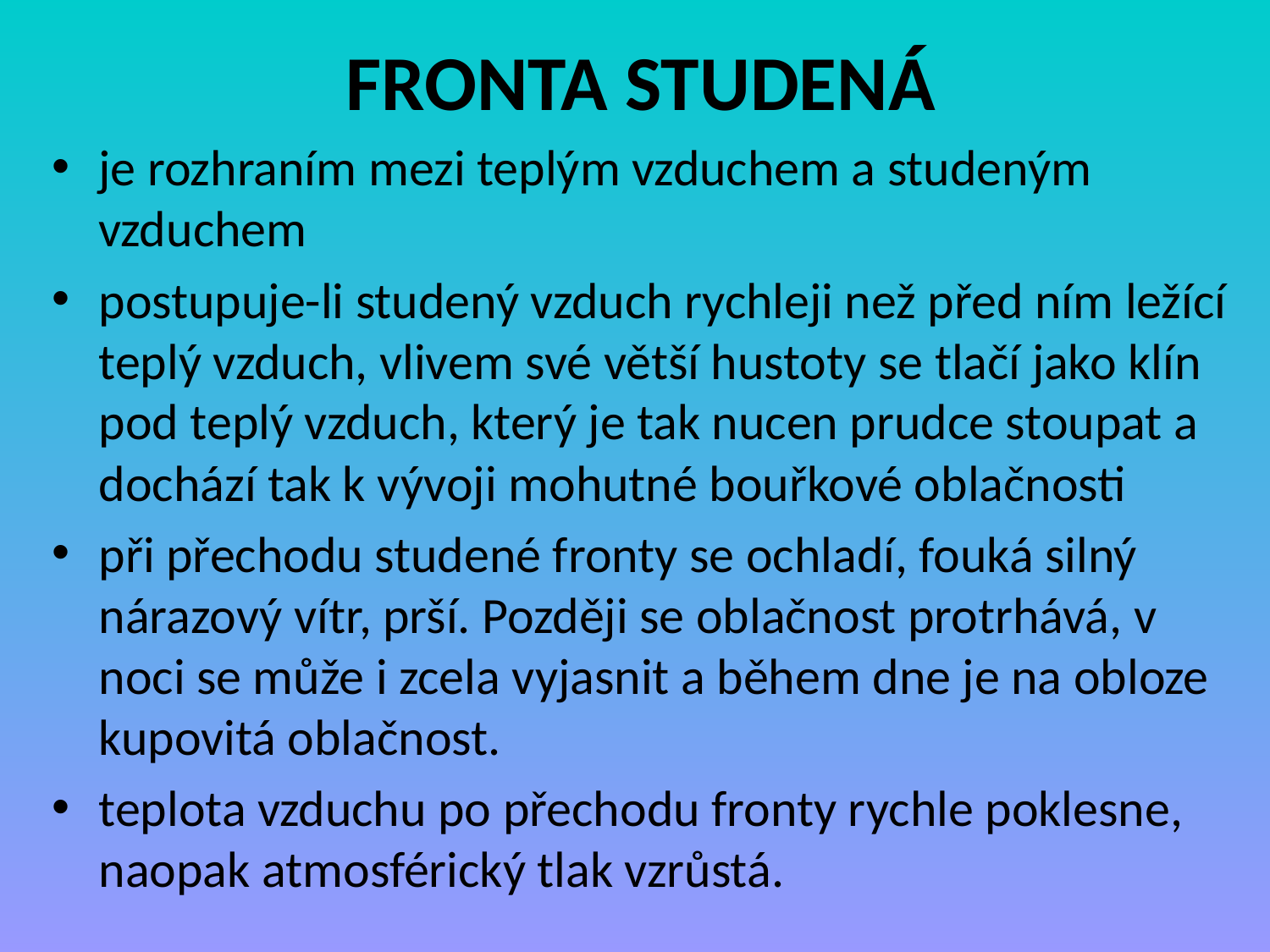

# FRONTA STUDENÁ
je rozhraním mezi teplým vzduchem a studeným vzduchem
postupuje-li studený vzduch rychleji než před ním ležící teplý vzduch, vlivem své větší hustoty se tlačí jako klín pod teplý vzduch, který je tak nucen prudce stoupat a dochází tak k vývoji mohutné bouřkové oblačnosti
při přechodu studené fronty se ochladí, fouká silný nárazový vítr, prší. Později se oblačnost protrhává, v noci se může i zcela vyjasnit a během dne je na obloze kupovitá oblačnost.
teplota vzduchu po přechodu fronty rychle poklesne, naopak atmosférický tlak vzrůstá.